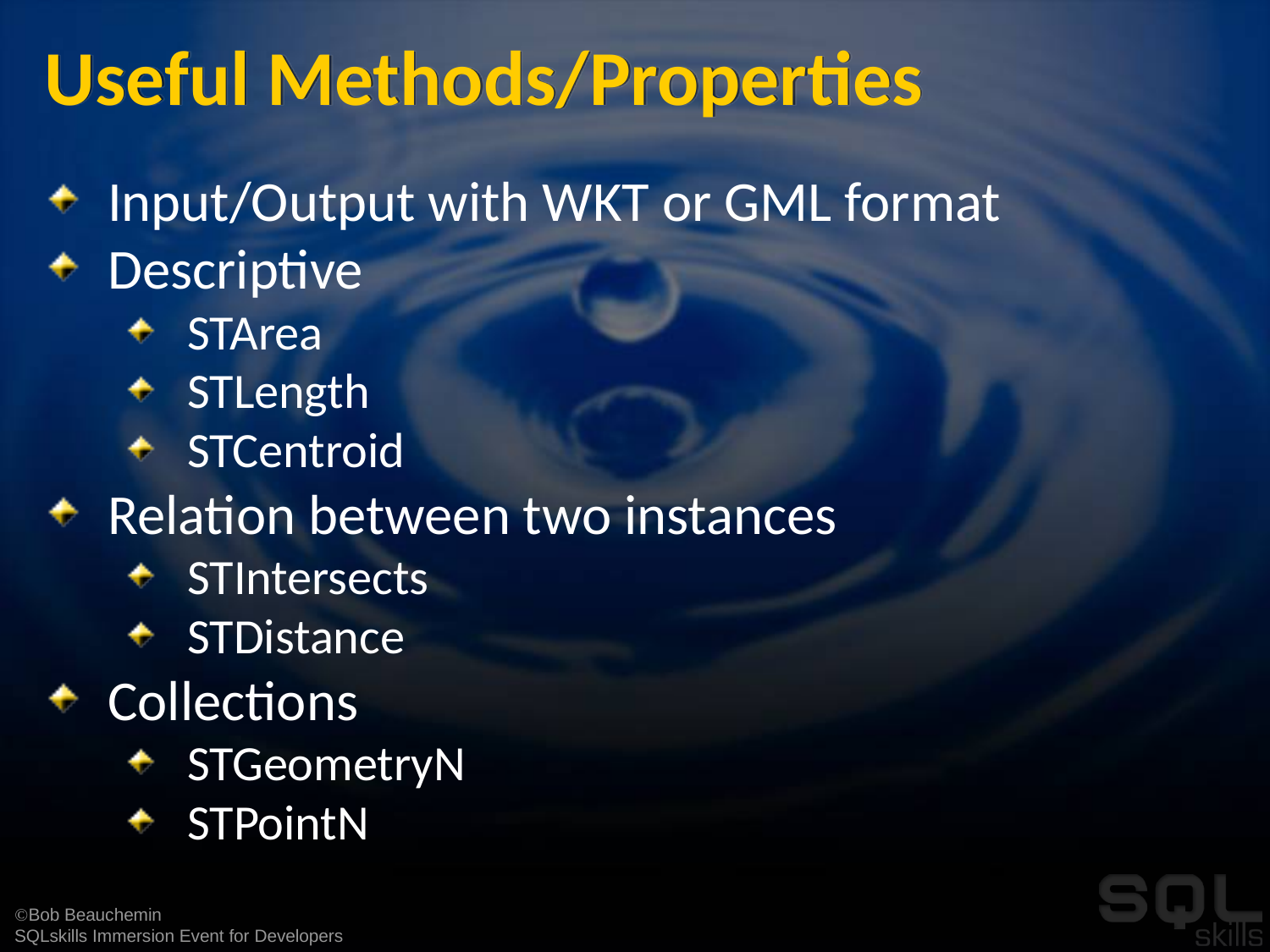

# Useful Methods/Properties
Input/Output with WKT or GML format
Descriptive
STArea
STLength
STCentroid
Relation between two instances
STIntersects
STDistance
Collections
STGeometryN
STPointN